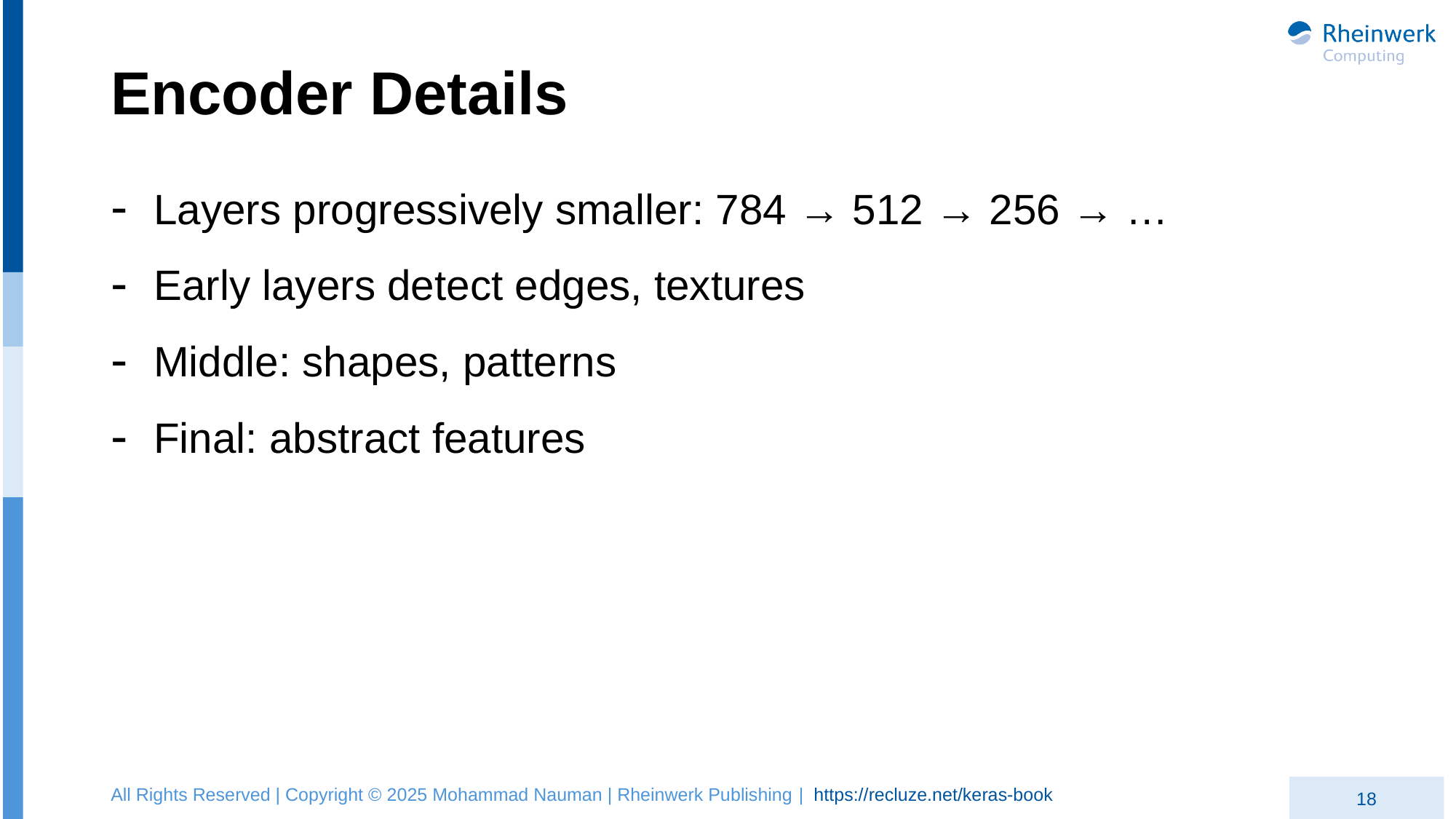

# Encoder Details
Layers progressively smaller: 784 → 512 → 256 → …
Early layers detect edges, textures
Middle: shapes, patterns
Final: abstract features